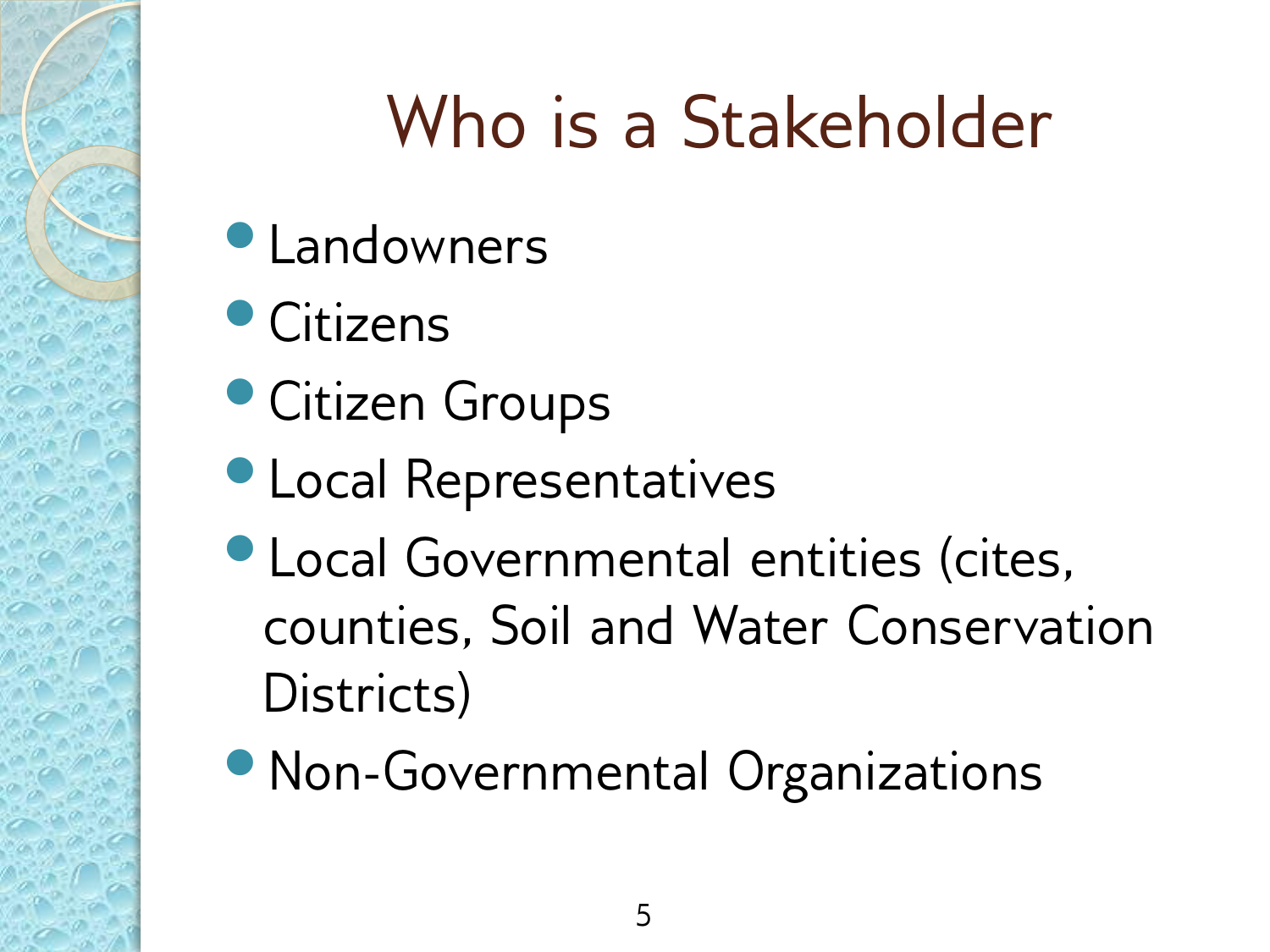

# Who is a Stakeholder
Landowners
Citizens
Citizen Groups
Local Representatives
Local Governmental entities (cites, counties, Soil and Water Conservation Districts)
Non-Governmental Organizations
 5